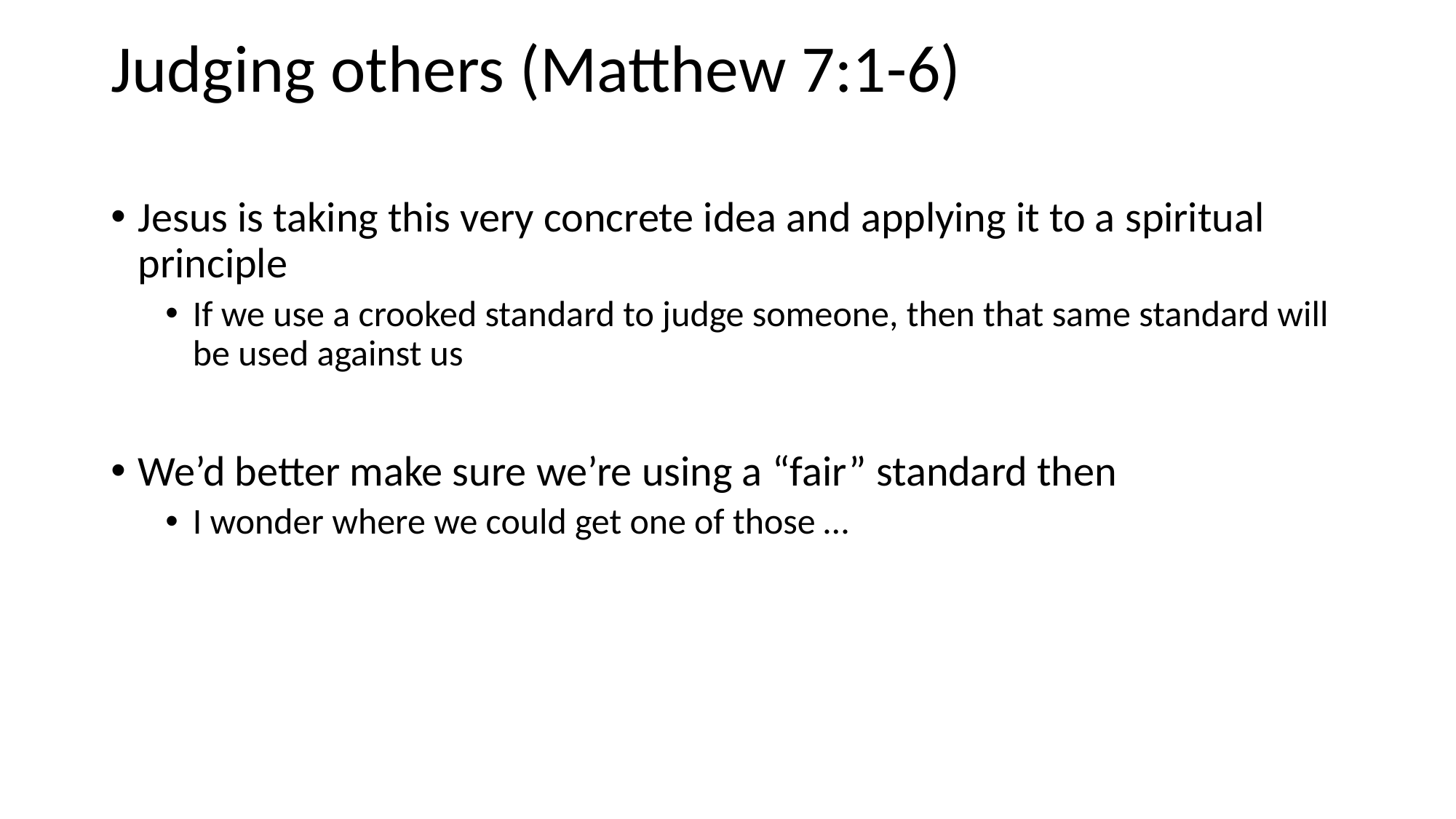

# Judging others (Matthew 7:1-6)

Jesus is taking this very concrete idea and applying it to a spiritual principle
If we use a crooked standard to judge someone, then that same standard will be used against us

We’d better make sure we’re using a “fair” standard then
I wonder where we could get one of those …